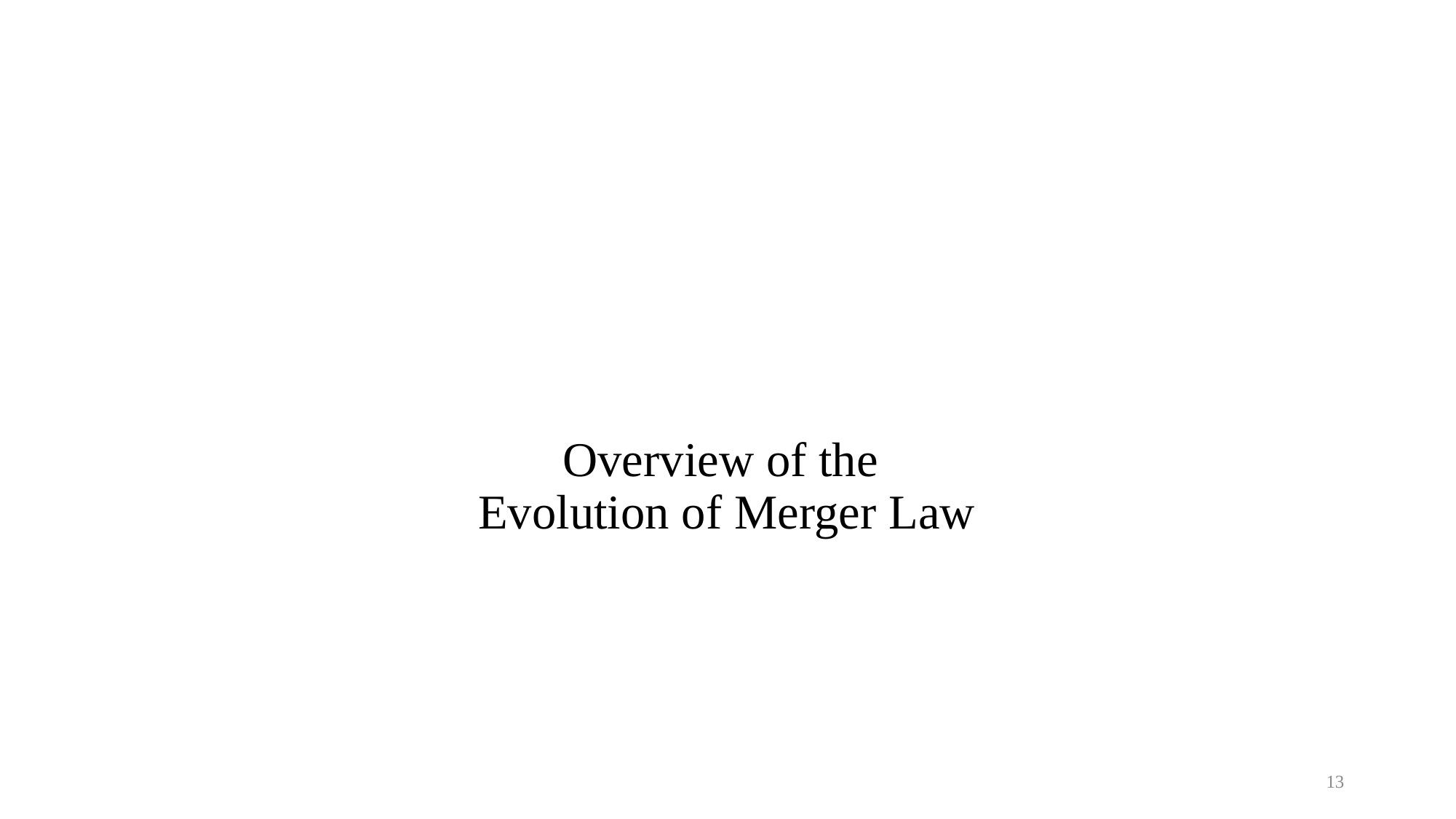

# Overview of the Evolution of Merger Law

13